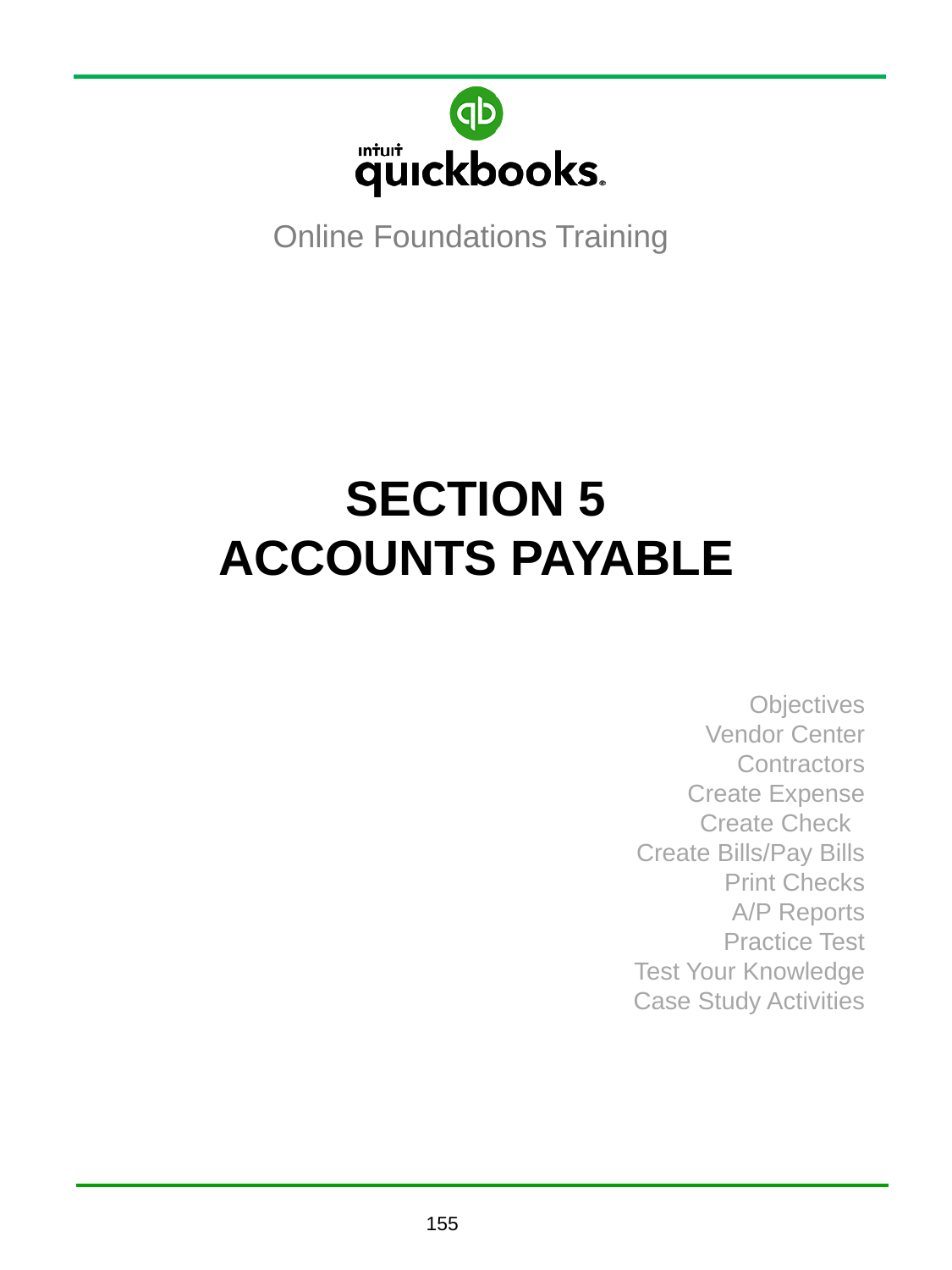

Online Foundations Training
# Section 5 Accounts Payable
Objectives
Vendor Center
Contractors
Create Expense
Create Check
Create Bills/Pay Bills
 Print Checks
A/P Reports
Practice Test
Test Your Knowledge
Case Study Activities